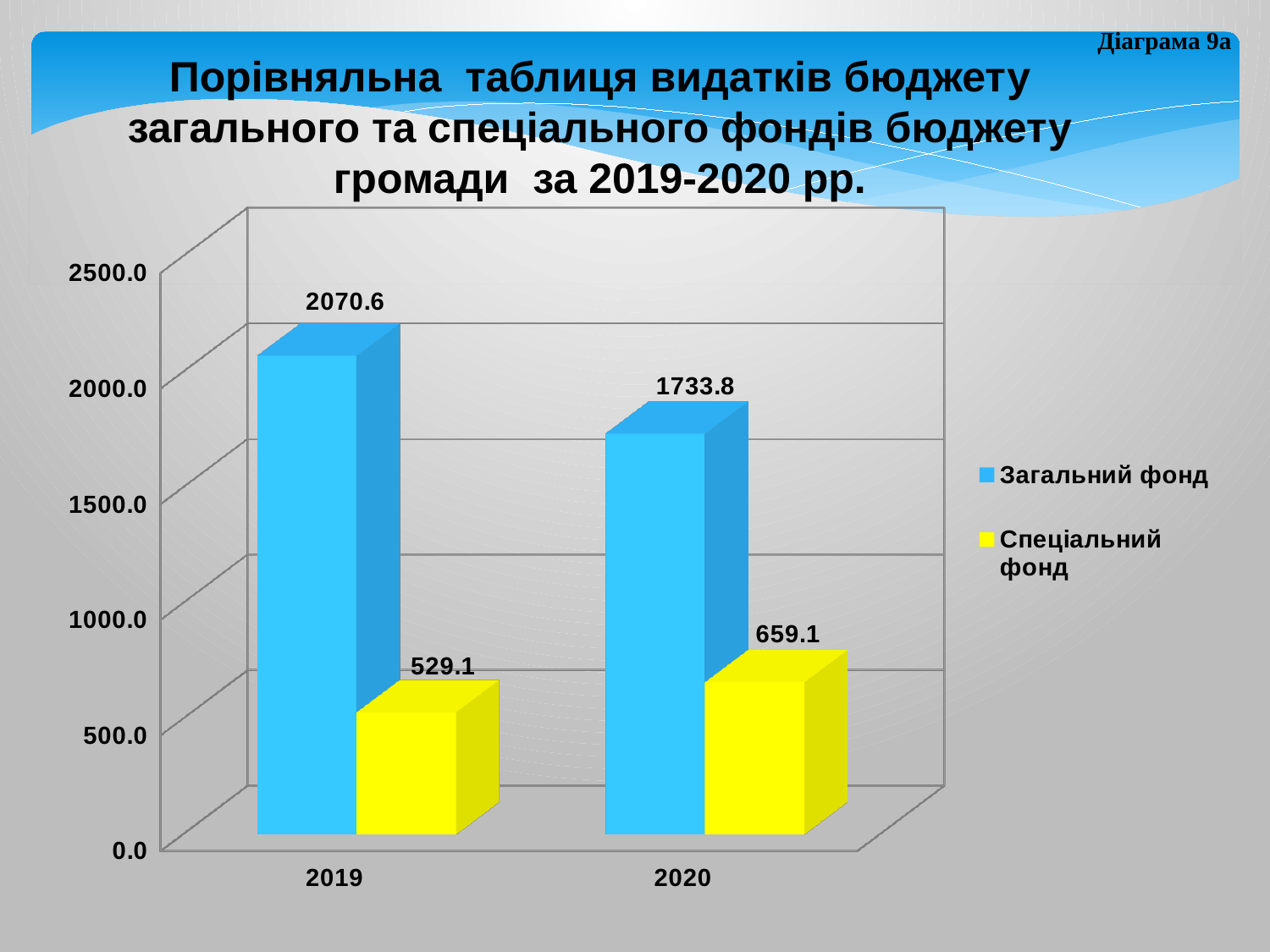

Діаграма 9а
Порівняльна  таблиця видатків бюджету загального та спеціального фондів бюджету громади  за 2019-2020 рр.

[unsupported chart]